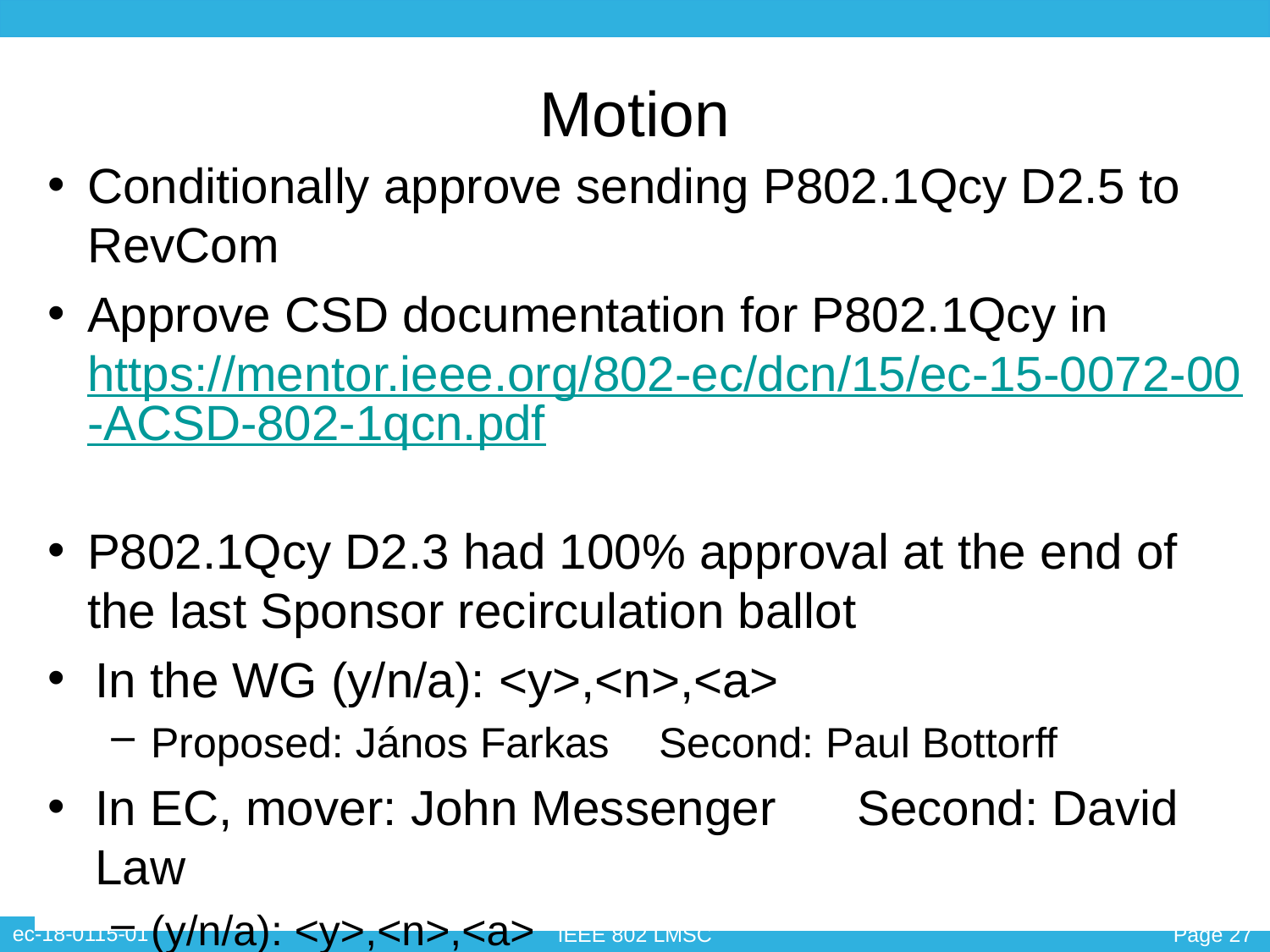

# Motion
Conditionally approve sending P802.1Qcy D2.5 to RevCom
Approve CSD documentation for P802.1Qcy in https://mentor.ieee.org/802-ec/dcn/15/ec-15-0072-00-ACSD-802-1qcn.pdf
P802.1Qcy D2.3 had 100% approval at the end of the last Sponsor recirculation ballot
In the WG (y/n/a): <y>,<n>,<a>
Proposed: János Farkas 	Second: Paul Bottorff
In EC, mover: John Messenger	Second: David Law
(y/n/a): <y>,<n>,<a>
* Note that the designation has been changed from P802.1Qcn to P802.1Qcy because of confusion of Qcn with the acronym for Quantized Congestion Notification (QCN).